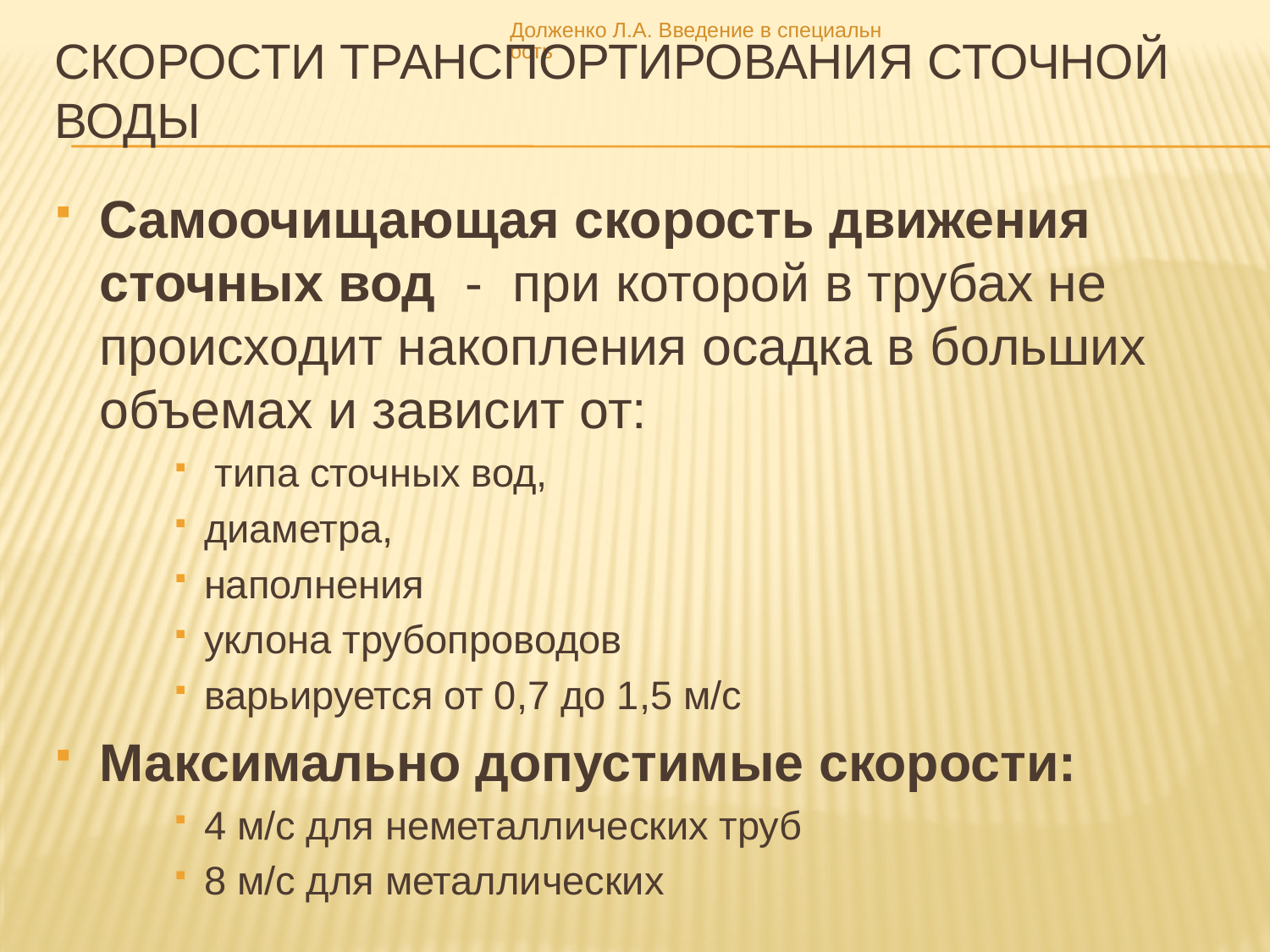

Долженко Л.А. Введение в специальность
# Скорости транспортирования сточной воды
Самоочищающая скорость движения сточных вод  -  при которой в трубах не происходит накопления осадка в больших объемах и зависит от:
 типа сточных вод,
диаметра,
наполнения
уклона трубопроводов
варьируется от 0,7 до 1,5 м/с
Максимально допустимые скорости:
4 м/с для неметаллических труб
8 м/с для металлических